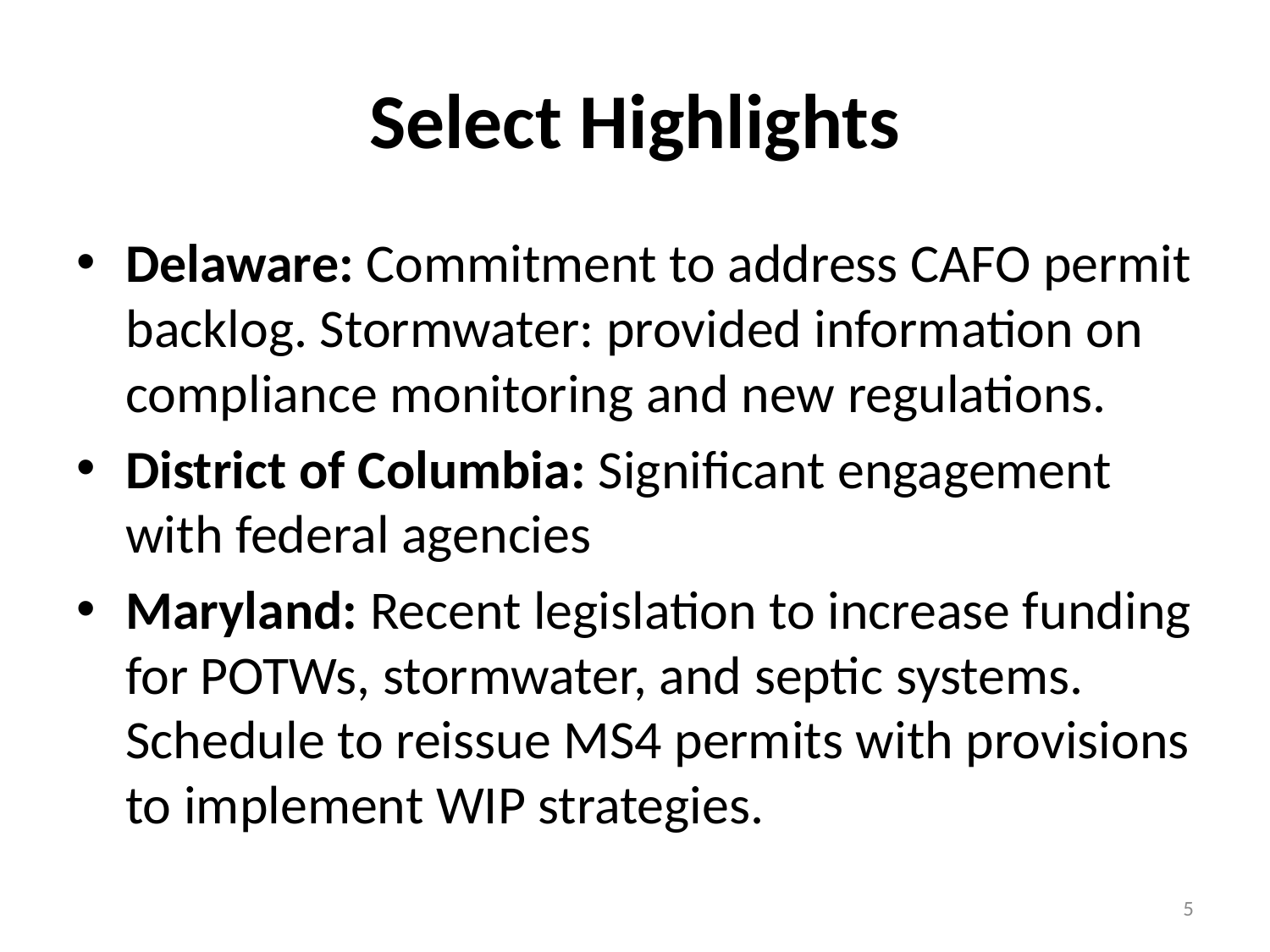

# Select Highlights
Delaware: Commitment to address CAFO permit backlog. Stormwater: provided information on compliance monitoring and new regulations.
District of Columbia: Significant engagement with federal agencies
Maryland: Recent legislation to increase funding for POTWs, stormwater, and septic systems. Schedule to reissue MS4 permits with provisions to implement WIP strategies.
5